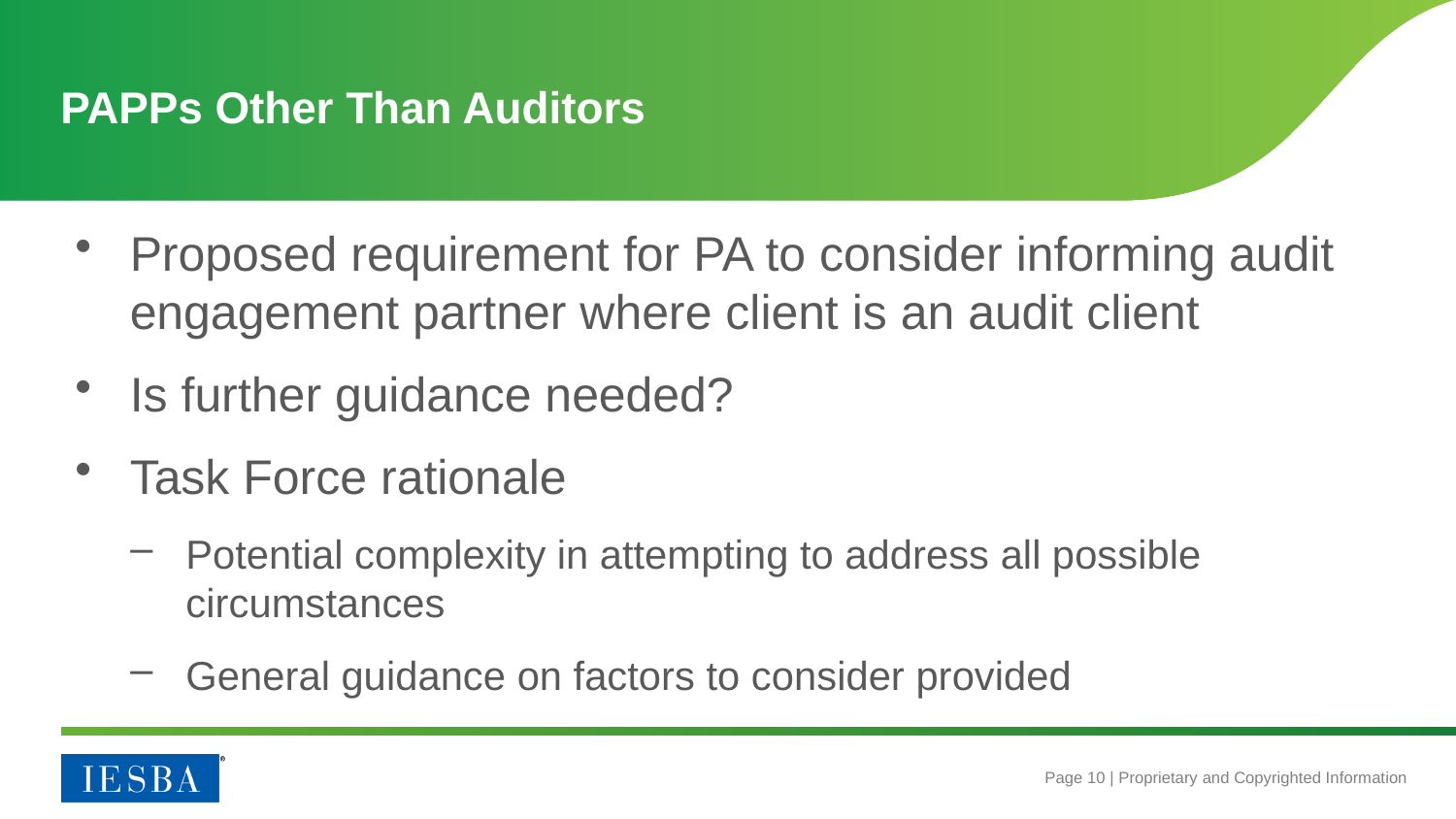

# PAPPs Other Than Auditors
Proposed requirement for PA to consider informing audit engagement partner where client is an audit client
Is further guidance needed?
Task Force rationale
Potential complexity in attempting to address all possible circumstances
General guidance on factors to consider provided